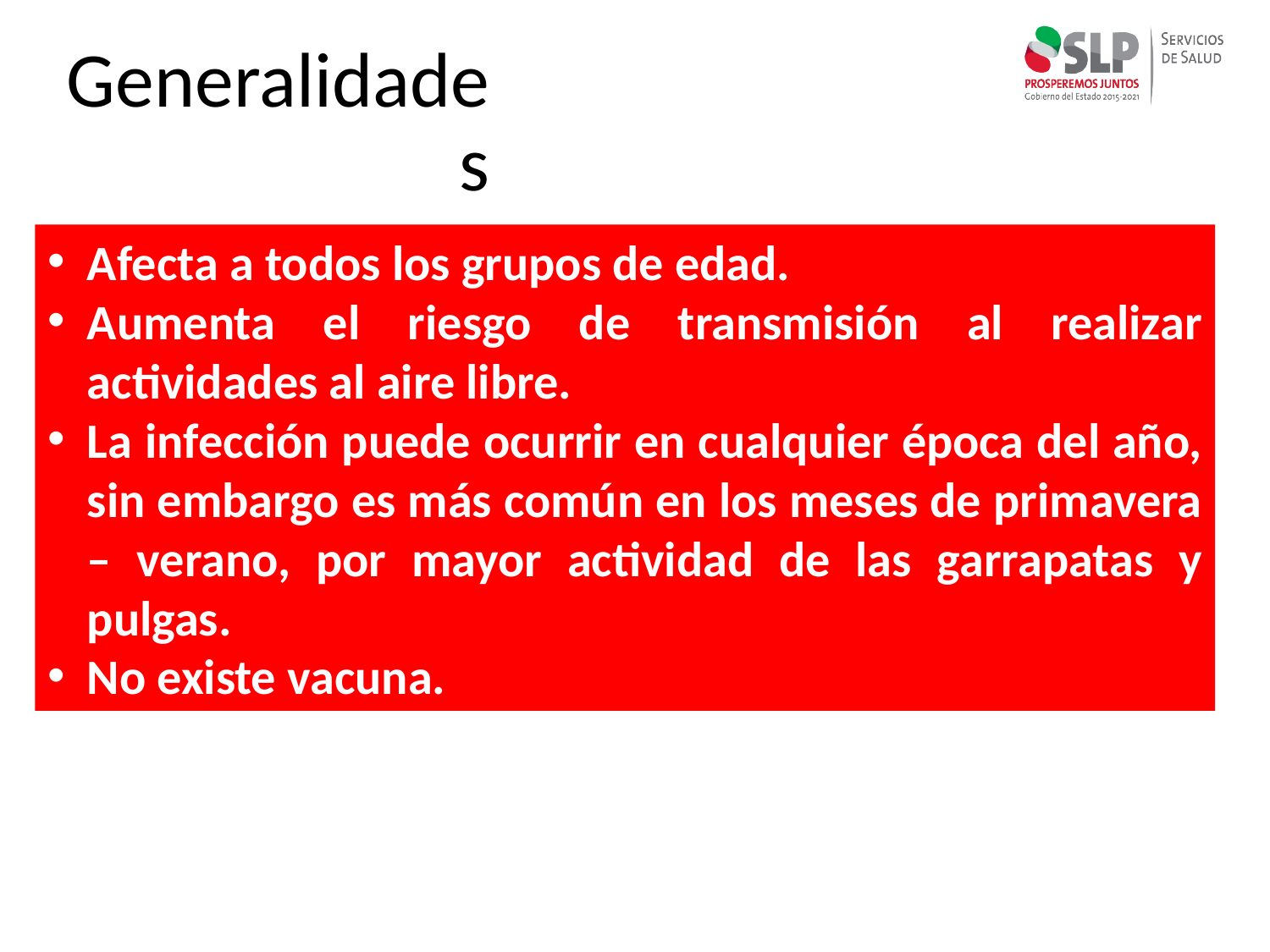

# Generalidades
Afecta a todos los grupos de edad.
Aumenta el riesgo de transmisión al realizar actividades al aire libre.
La infección puede ocurrir en cualquier época del año, sin embargo es más común en los meses de primavera – verano, por mayor actividad de las garrapatas y pulgas.
No existe vacuna.